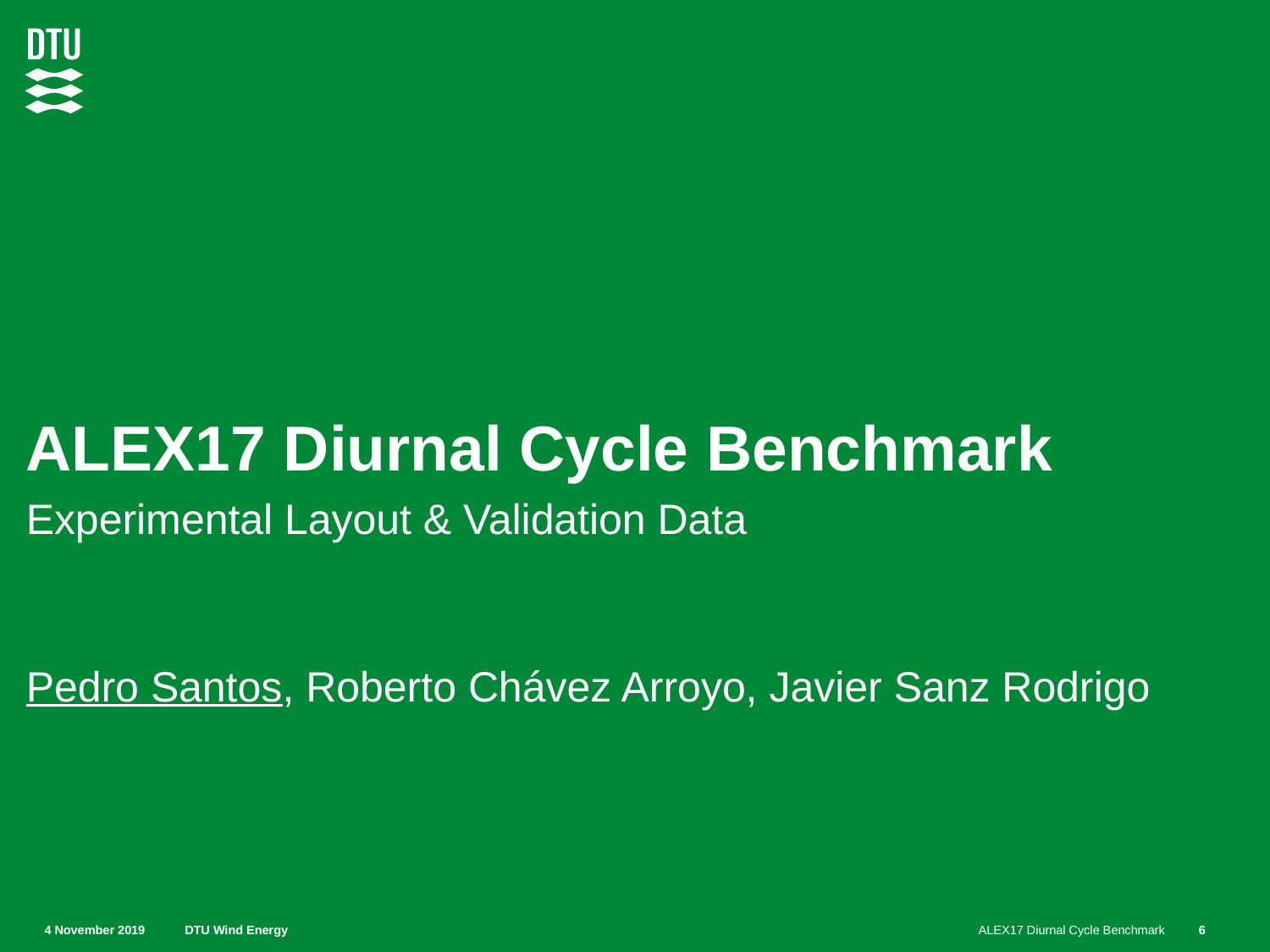

# ALEX17 Diurnal Cycle Benchmark
Experimental Layout & Validation Data

Pedro Santos, Roberto Chávez Arroyo, Javier Sanz Rodrigo
6